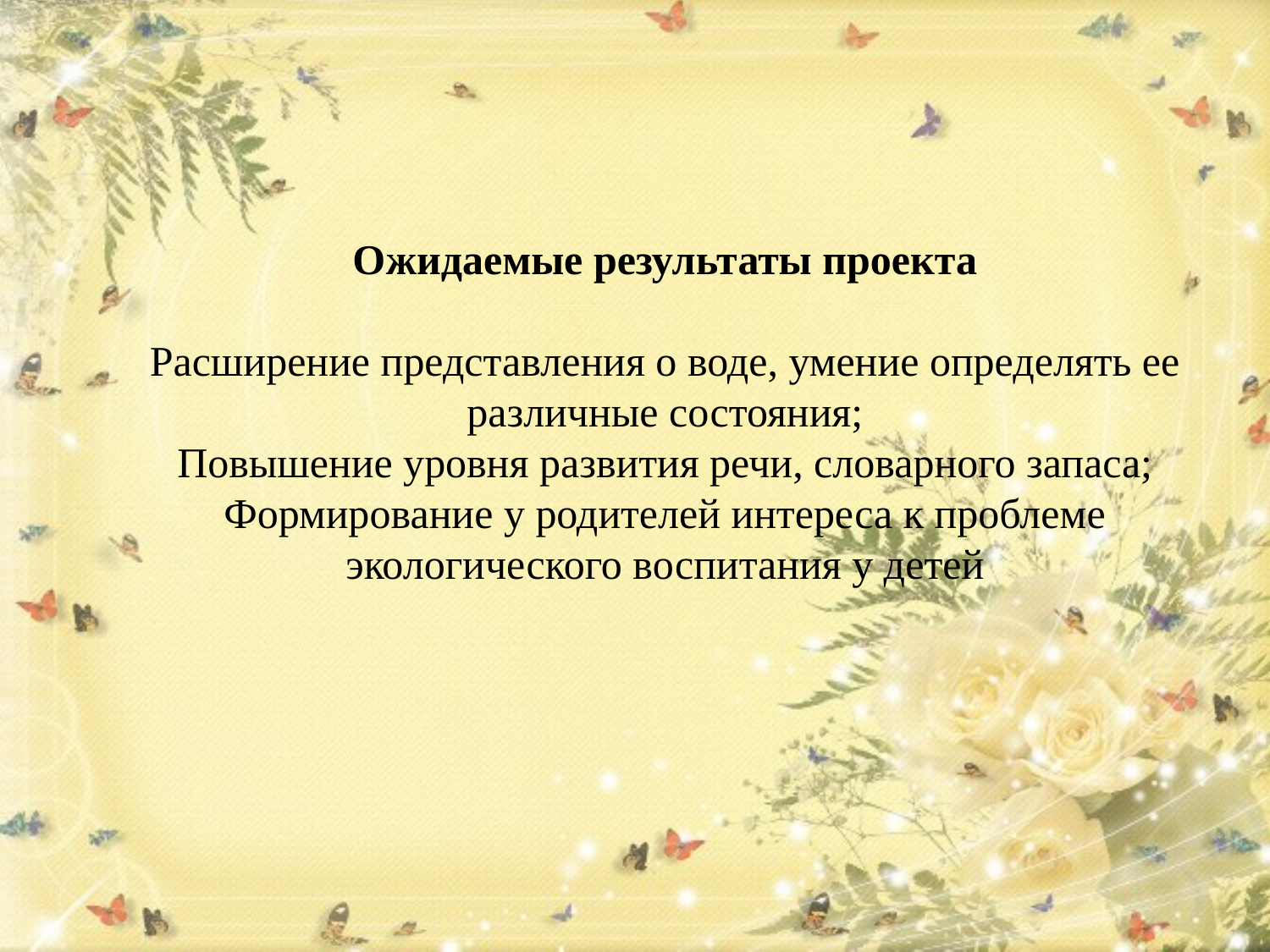

Ожидаемые результаты проекта

Расширение представления о воде, умение определять ее различные состояния;
Повышение уровня развития речи, словарного запаса;
Формирование у родителей интереса к проблеме экологического воспитания у детей